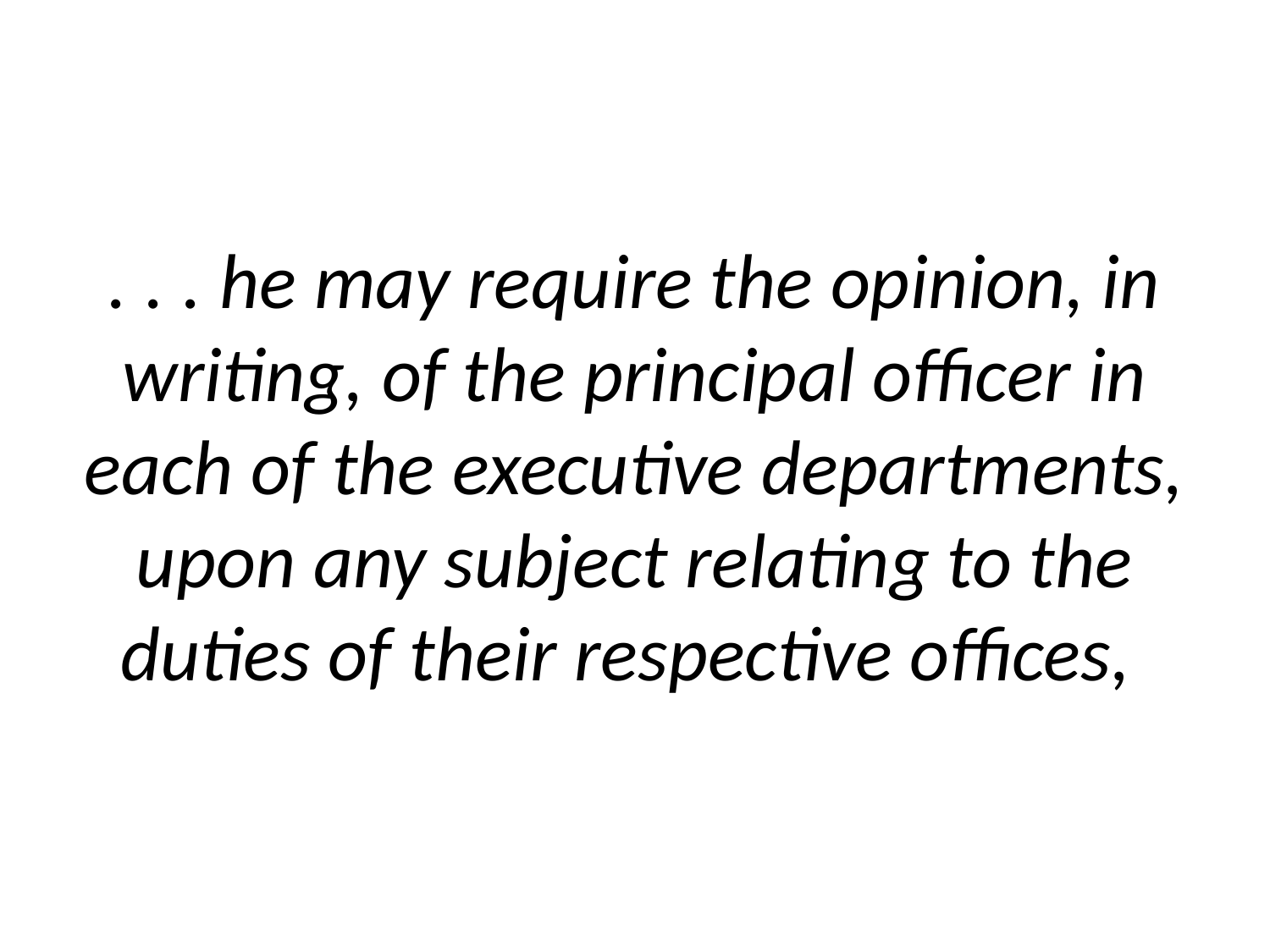

# . . . he may require the opinion, in writing, of the principal officer in each of the executive departments, upon any subject relating to the duties of their respective offices,